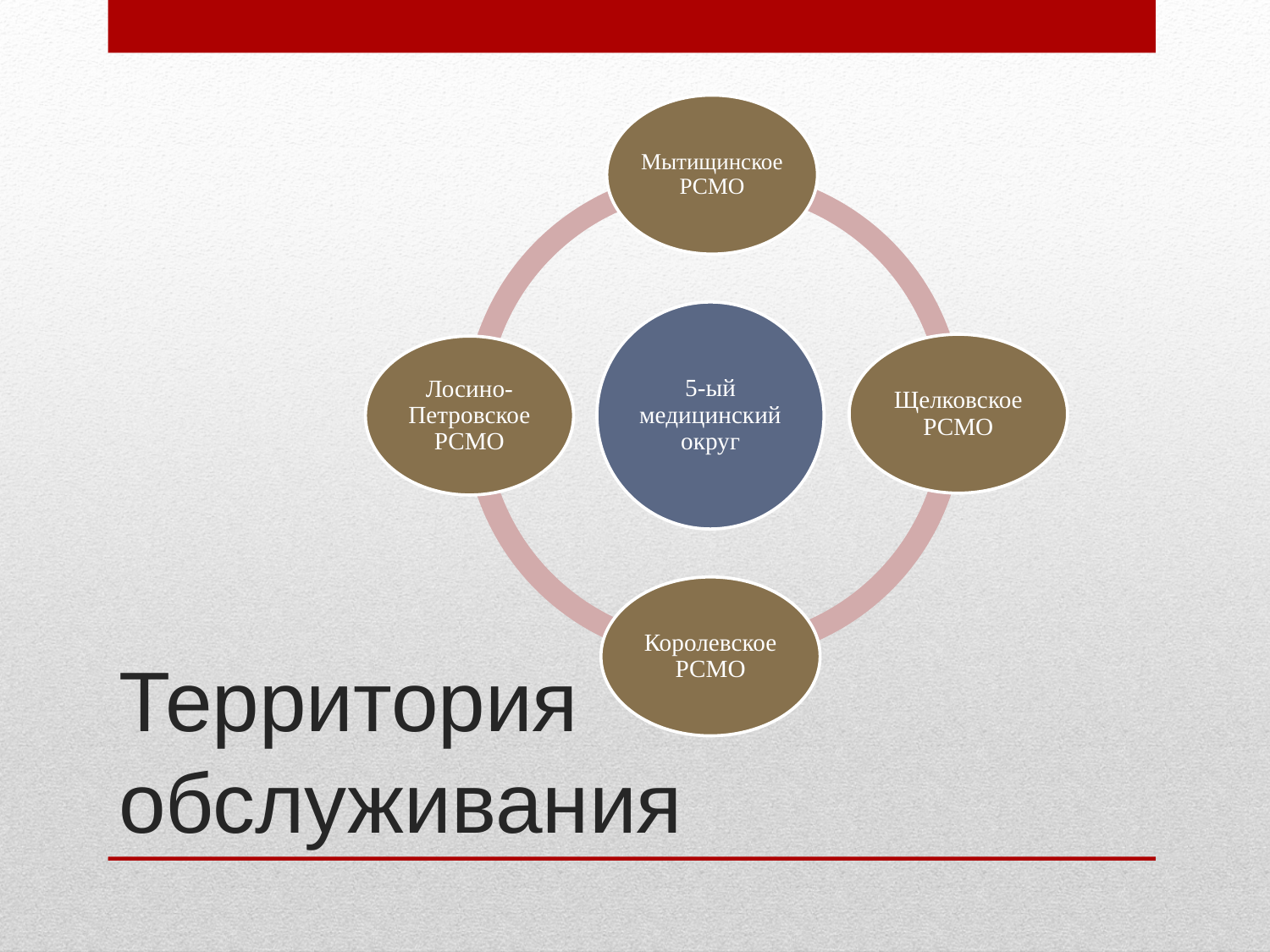

5-ый медицинский округ
Мытищинское РСМО
Щелковское РСМО
Королевское РСМО
Лосино-Петровское РСМО
# Территория обслуживания